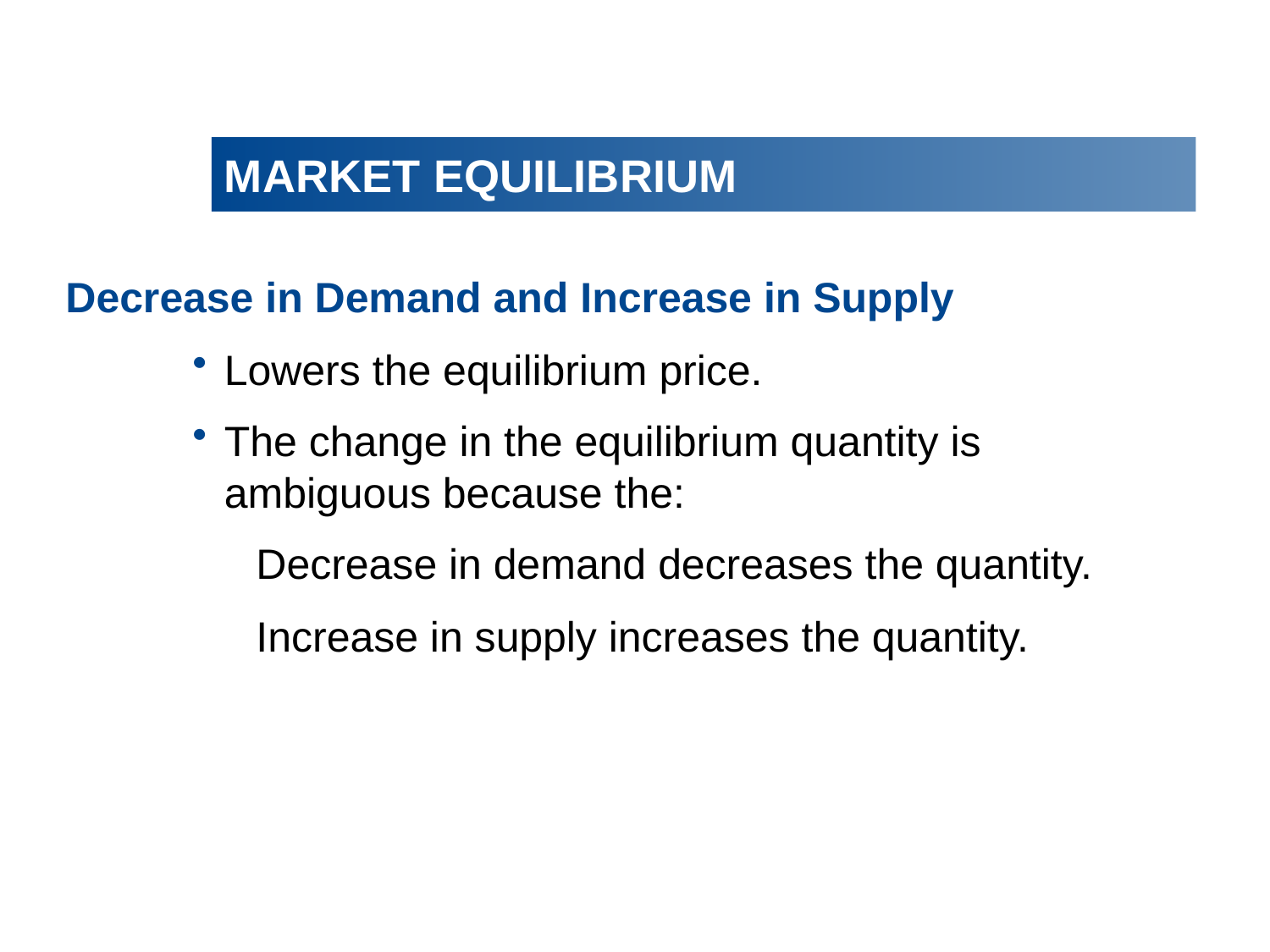

# MARKET EQUILIBRIUM
Decrease in Demand and Increase in Supply
Lowers the equilibrium price.
The change in the equilibrium quantity is ambiguous because the:
Decrease in demand decreases the quantity.
Increase in supply increases the quantity.